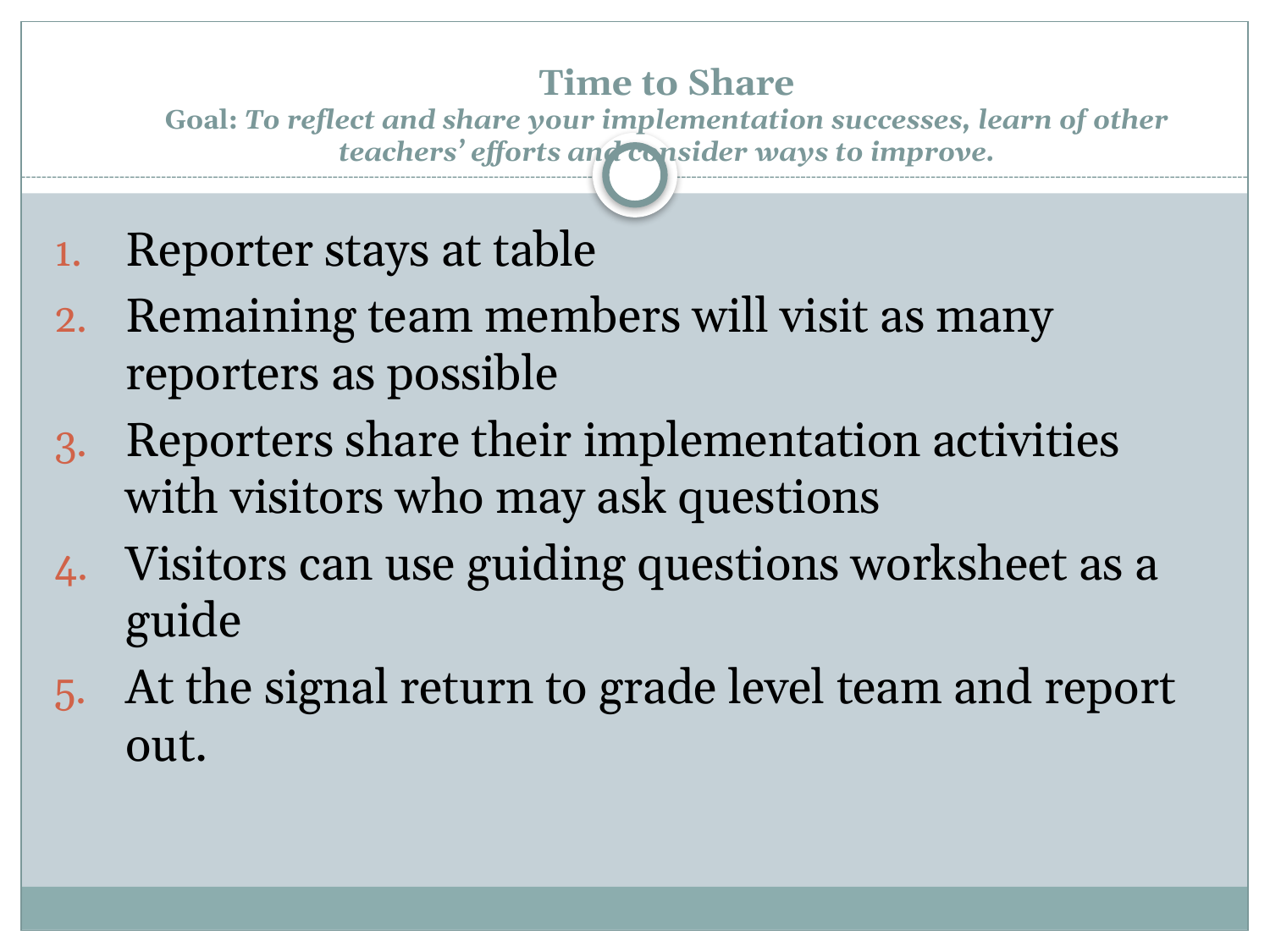

# Time to Share Goal: To reflect and share your implementation successes, learn of other teachers’ efforts and consider ways to improve.
Reporter stays at table
Remaining team members will visit as many reporters as possible
Reporters share their implementation activities with visitors who may ask questions
Visitors can use guiding questions worksheet as a  guide
At the signal return to grade level team and report out.